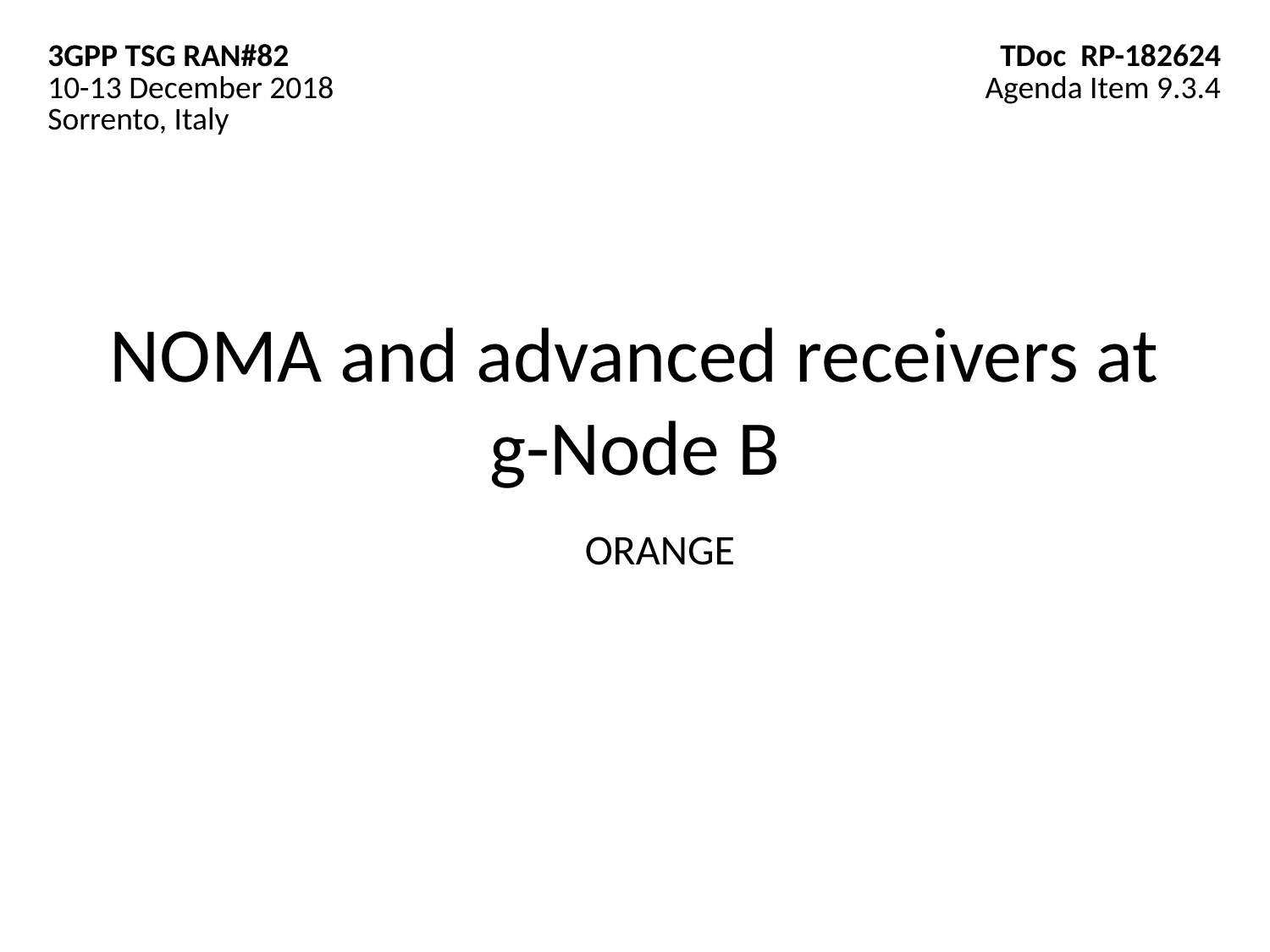

| 3GPP TSG RAN#82 10-13 December 2018 Sorrento, Italy | TDoc RP-182624 Agenda Item 9.3.4 |
| --- | --- |
# NOMA and advanced receivers at g-Node B
ORANGE